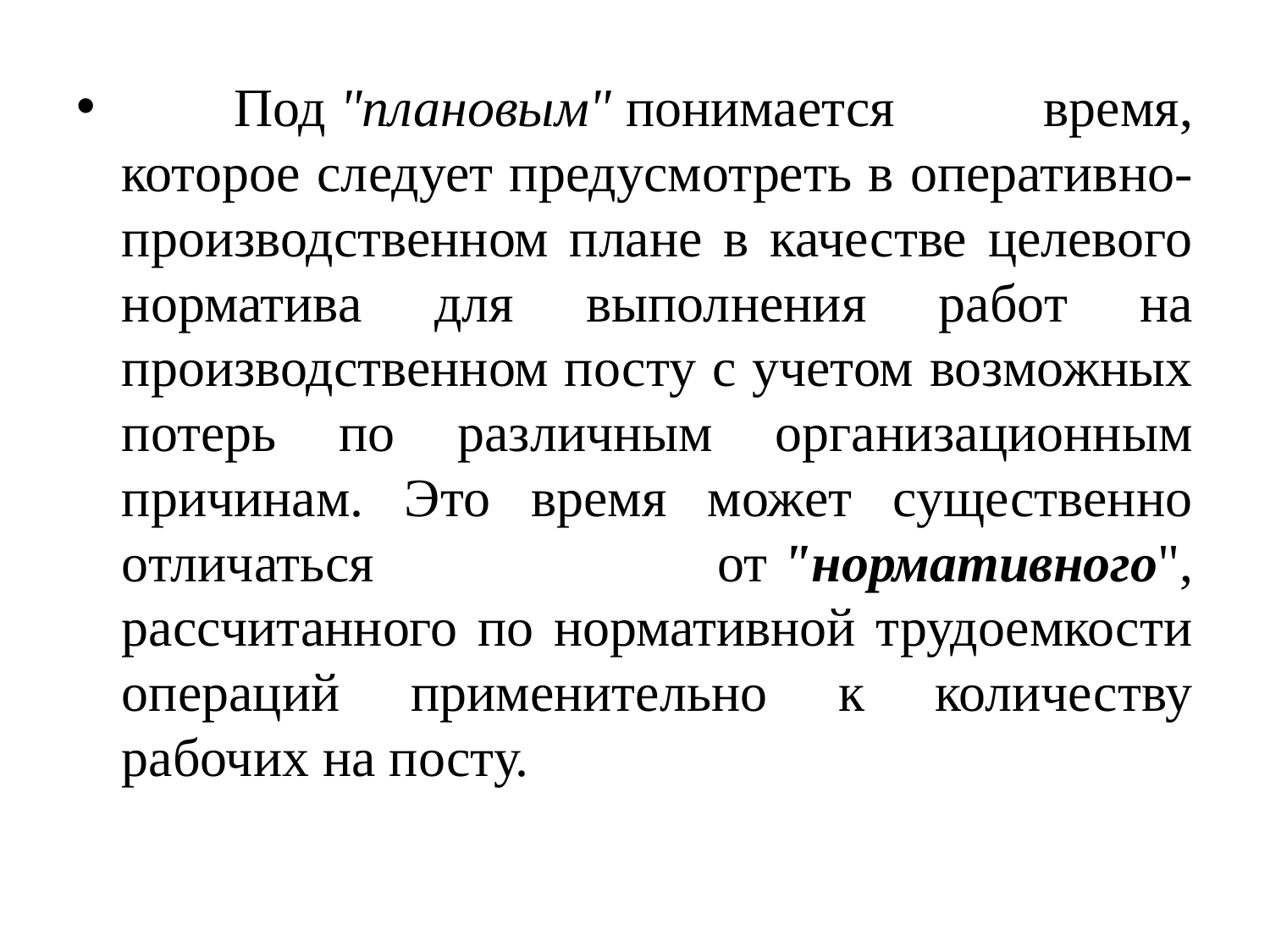

Под "плановым" понимается время, которое следует предусмотреть в оперативно-производственном плане в качестве целевого норматива для выполнения работ на производственном посту с учетом возможных потерь по различным организационным причинам. Это время может существенно отличаться от "нормативного", рассчитанного по нормативной трудоемкости операций применительно к количеству рабочих на посту.